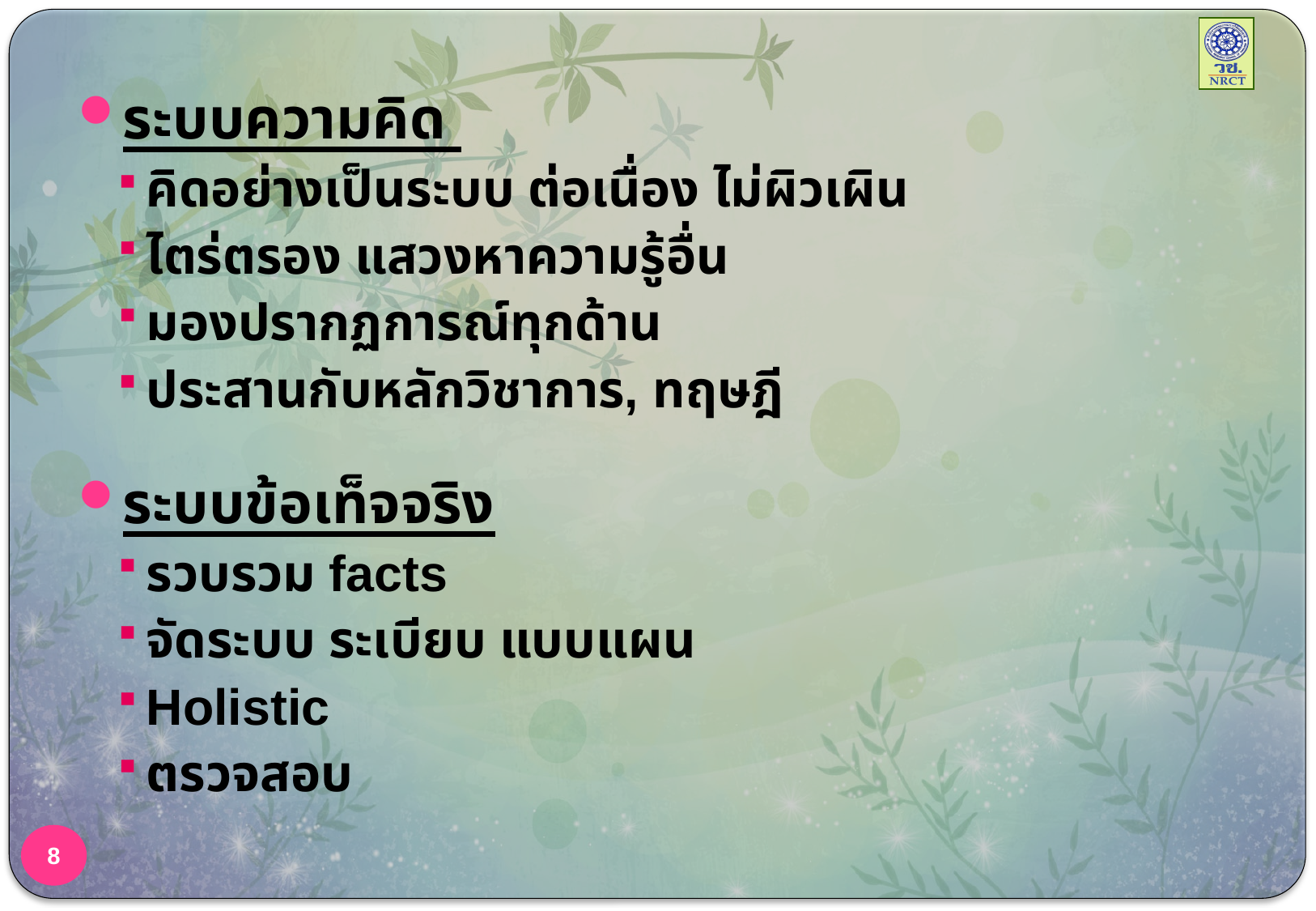

ระบบความคิด
คิดอย่างเป็นระบบ ต่อเนื่อง ไม่ผิวเผิน
ไตร่ตรอง แสวงหาความรู้อื่น
มองปรากฏการณ์ทุกด้าน
ประสานกับหลักวิชาการ, ทฤษฎี

ระบบข้อเท็จจริง
รวบรวม facts
จัดระบบ ระเบียบ แบบแผน
Holistic
ตรวจสอบ
8